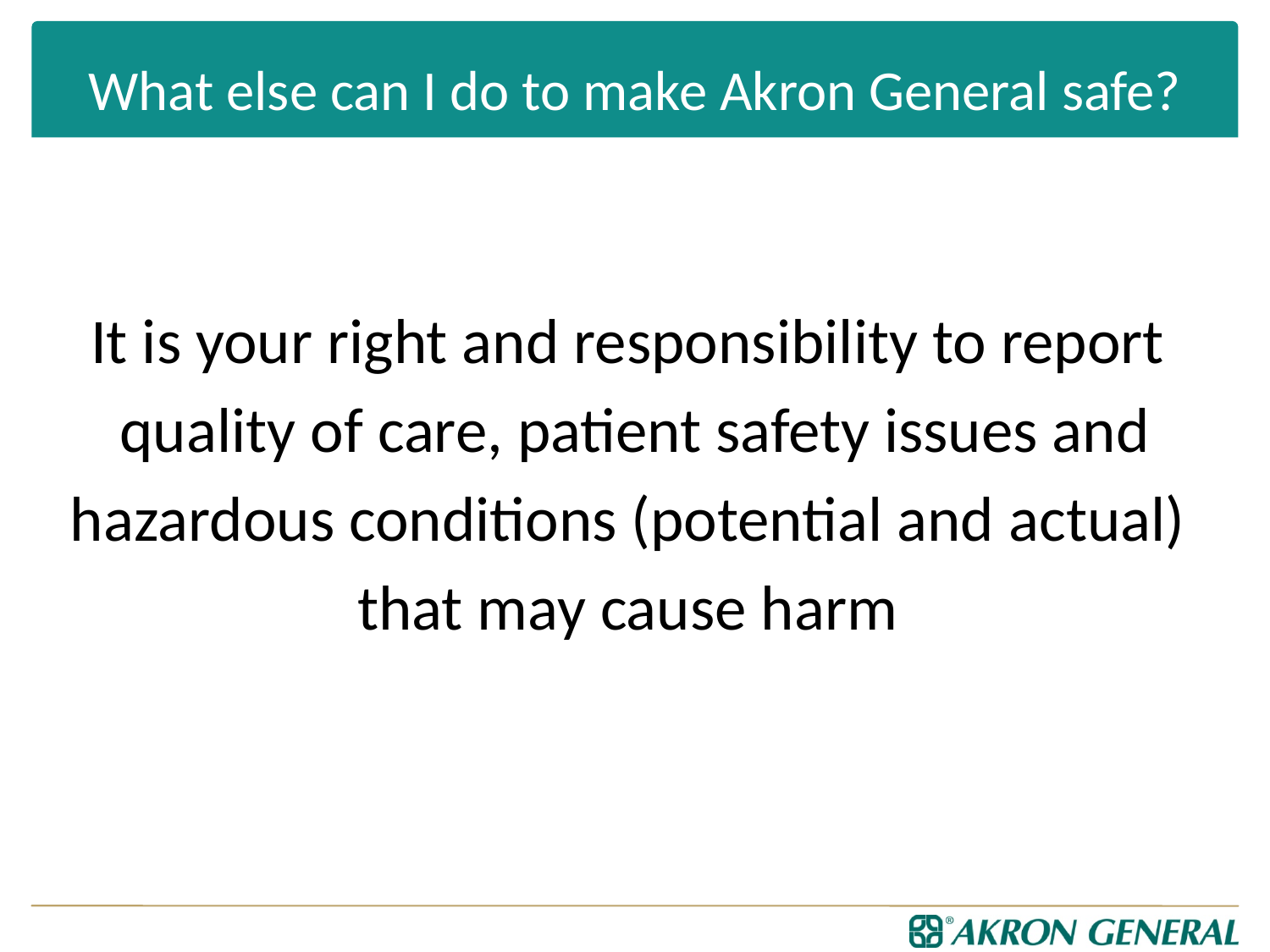

# What else can I do to make Akron General safe?

It is your right and responsibility to report
quality of care, patient safety issues and
hazardous conditions (potential and actual)
that may cause harm